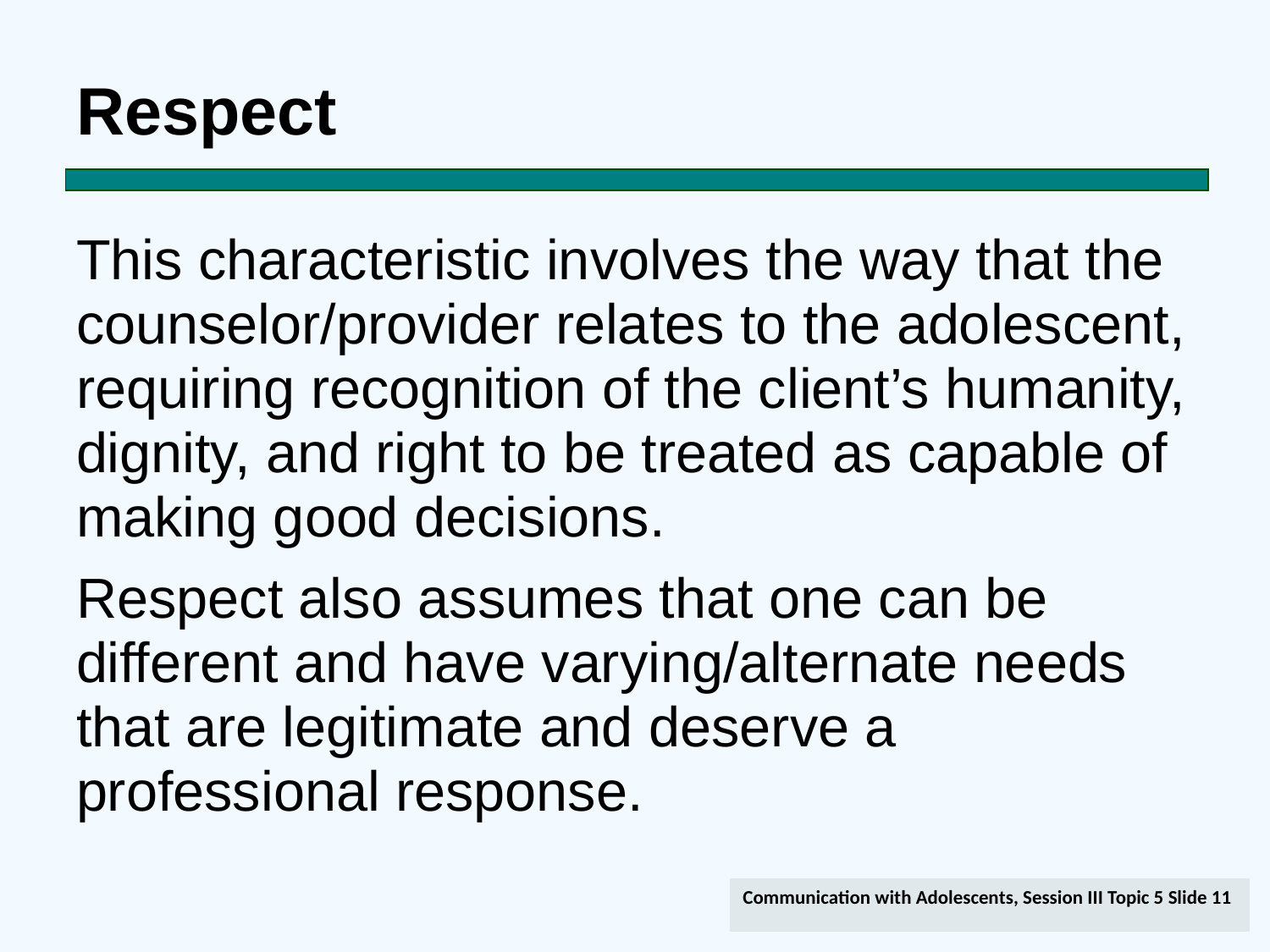

# Respect
This characteristic involves the way that the counselor/provider relates to the adolescent, requiring recognition of the client’s humanity, dignity, and right to be treated as capable of making good decisions.
Respect also assumes that one can be different and have varying/alternate needs that are legitimate and deserve a professional response.
Communication with Adolescents, Session III Topic 5 Slide 11